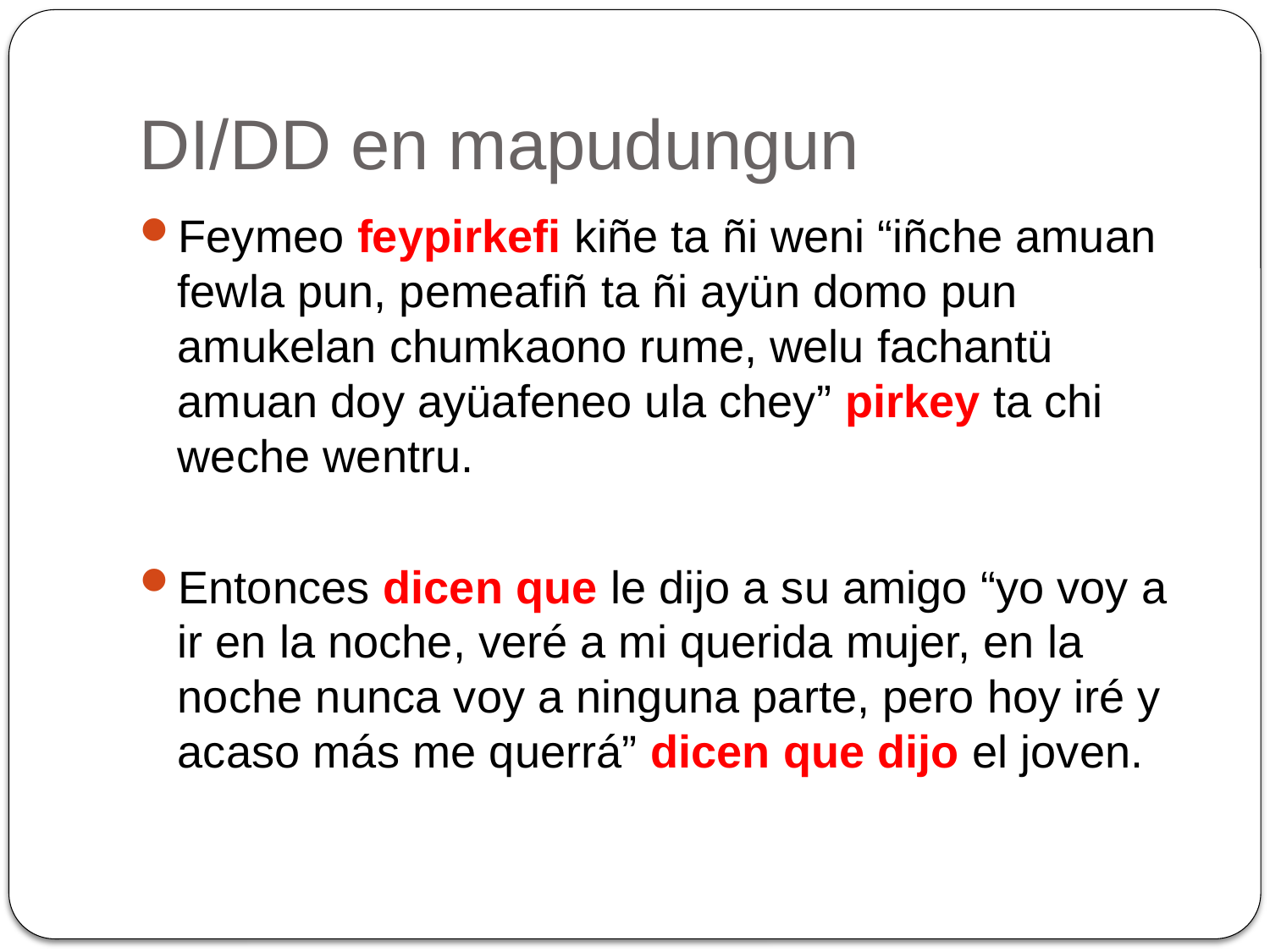

# DI/DD en mapudungun
Feymeo feypirkefi kiñe ta ñi weni “iñche amuan fewla pun, pemeafiñ ta ñi ayün domo pun amukelan chumkaono rume, welu fachantü amuan doy ayüafeneo ula chey” pirkey ta chi weche wentru.

Entonces dicen que le dijo a su amigo “yo voy a ir en la noche, veré a mi querida mujer, en la noche nunca voy a ninguna parte, pero hoy iré y acaso más me querrá” dicen que dijo el joven.